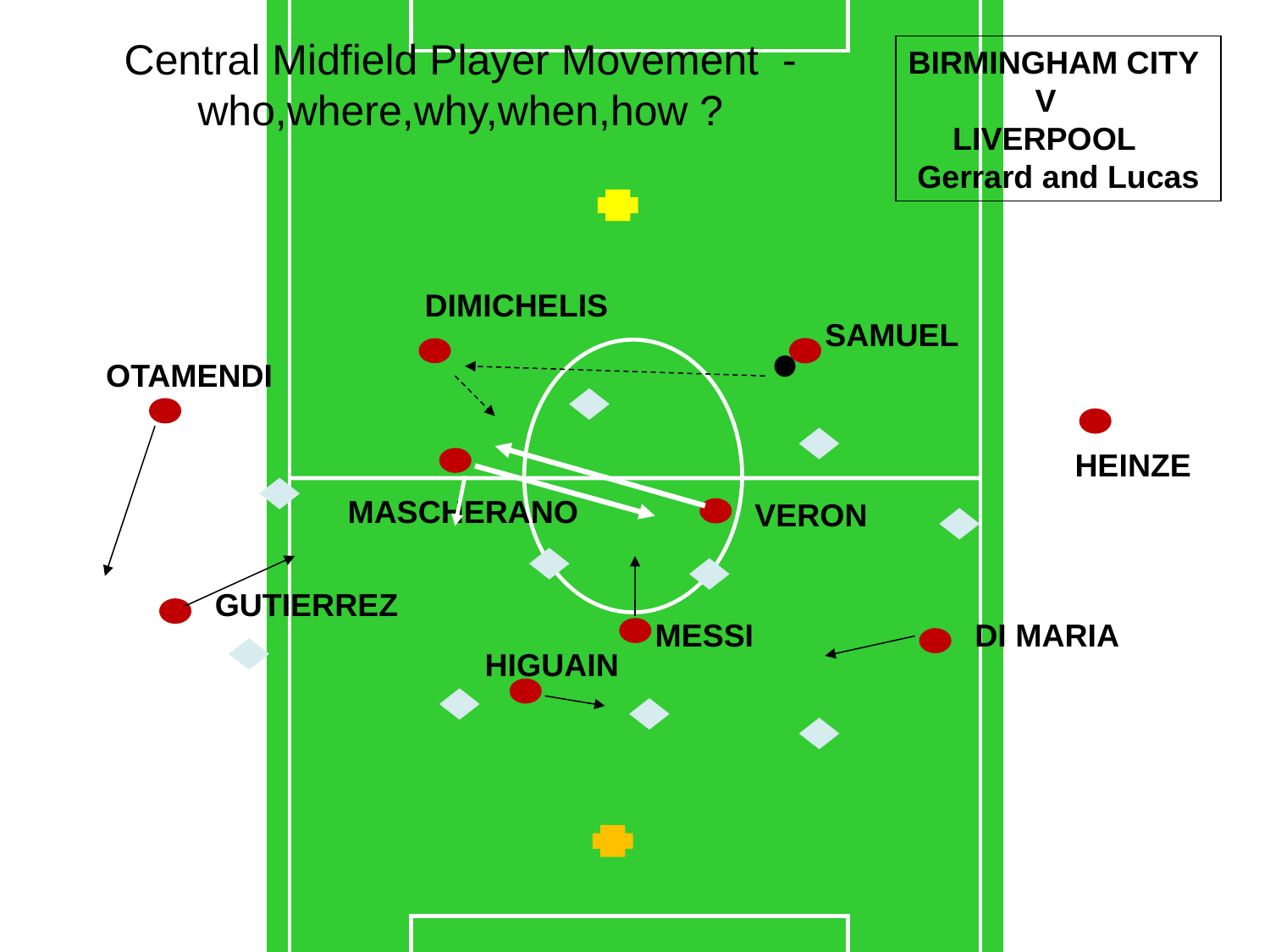

Central Midfield Player Movement  - who,where,why,when,how ?
BIRMINGHAM CITY
	V
     LIVERPOOL
 Gerrard and Lucas

DIMICHELIS
SAMUEL

OTAMENDI

HEINZE

MASCHERANO
VERON

GUTIERREZ

MESSI
DI MARIA

HIGUAIN